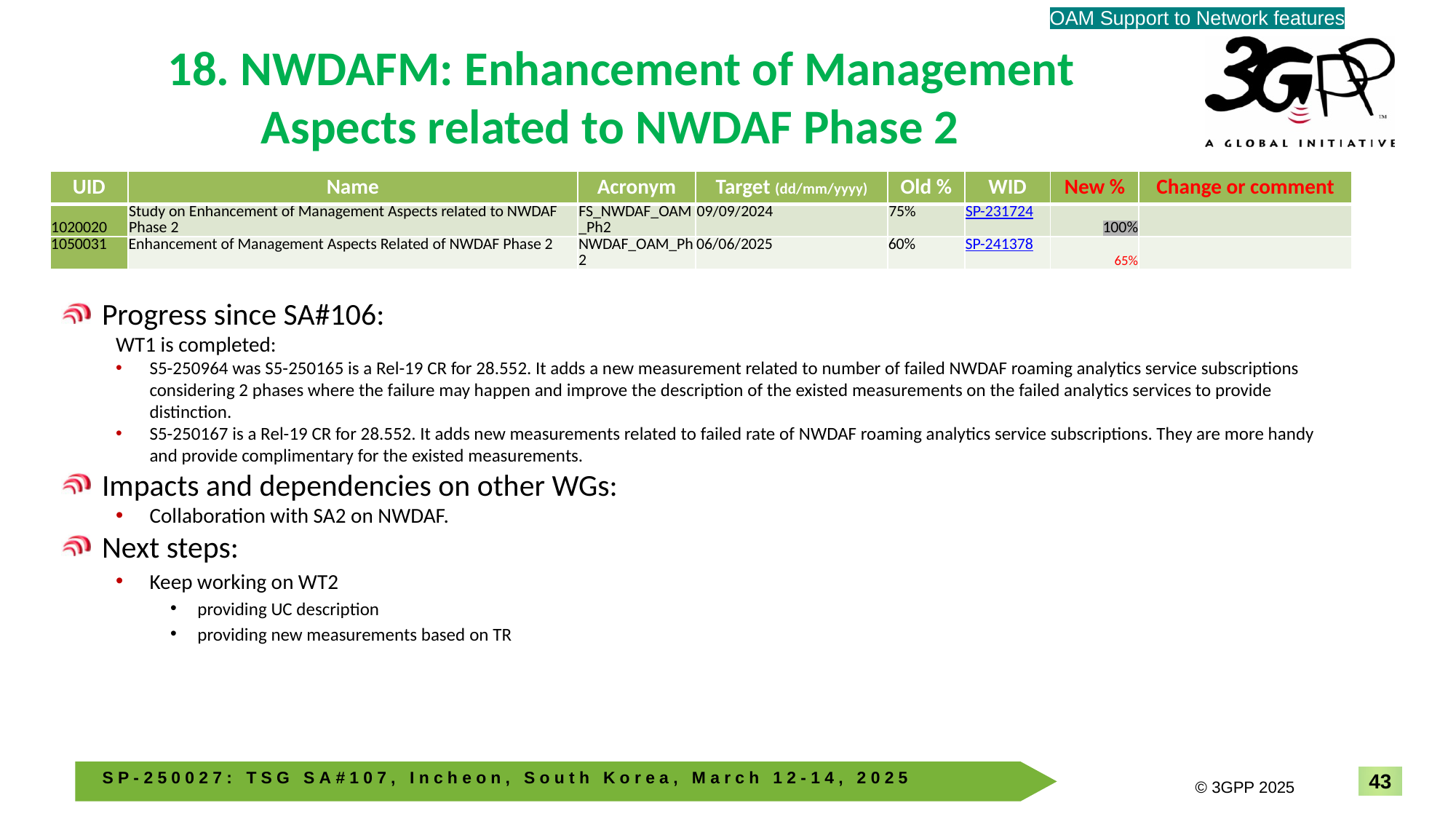

OAM Support to Network features
# 18. NWDAFM: Enhancement of Management Aspects related to NWDAF Phase 2
| UID | Name | Acronym | Target (dd/mm/yyyy) | Old % | WID | New % | Change or comment |
| --- | --- | --- | --- | --- | --- | --- | --- |
| 1020020 | Study on Enhancement of Management Aspects related to NWDAF Phase 2 | FS\_NWDAF\_OAM\_Ph2 | 09/09/2024 | 75% | SP-231724 | 100% |  |
| 1050031 | Enhancement of Management Aspects Related of NWDAF Phase 2 | NWDAF\_OAM\_Ph2 | 06/06/2025 | 60% | SP-241378 | 65% |  |
Progress since SA#106:
WT1 is completed:
S5-250964 was S5-250165 is a Rel-19 CR for 28.552. It adds a new measurement related to number of failed NWDAF roaming analytics service subscriptions considering 2 phases where the failure may happen and improve the description of the existed measurements on the failed analytics services to provide distinction.
S5-250167 is a Rel-19 CR for 28.552. It adds new measurements related to failed rate of NWDAF roaming analytics service subscriptions. They are more handy and provide complimentary for the existed measurements.
Impacts and dependencies on other WGs:
Collaboration with SA2 on NWDAF.
Next steps:
Keep working on WT2
providing UC description
providing new measurements based on TR